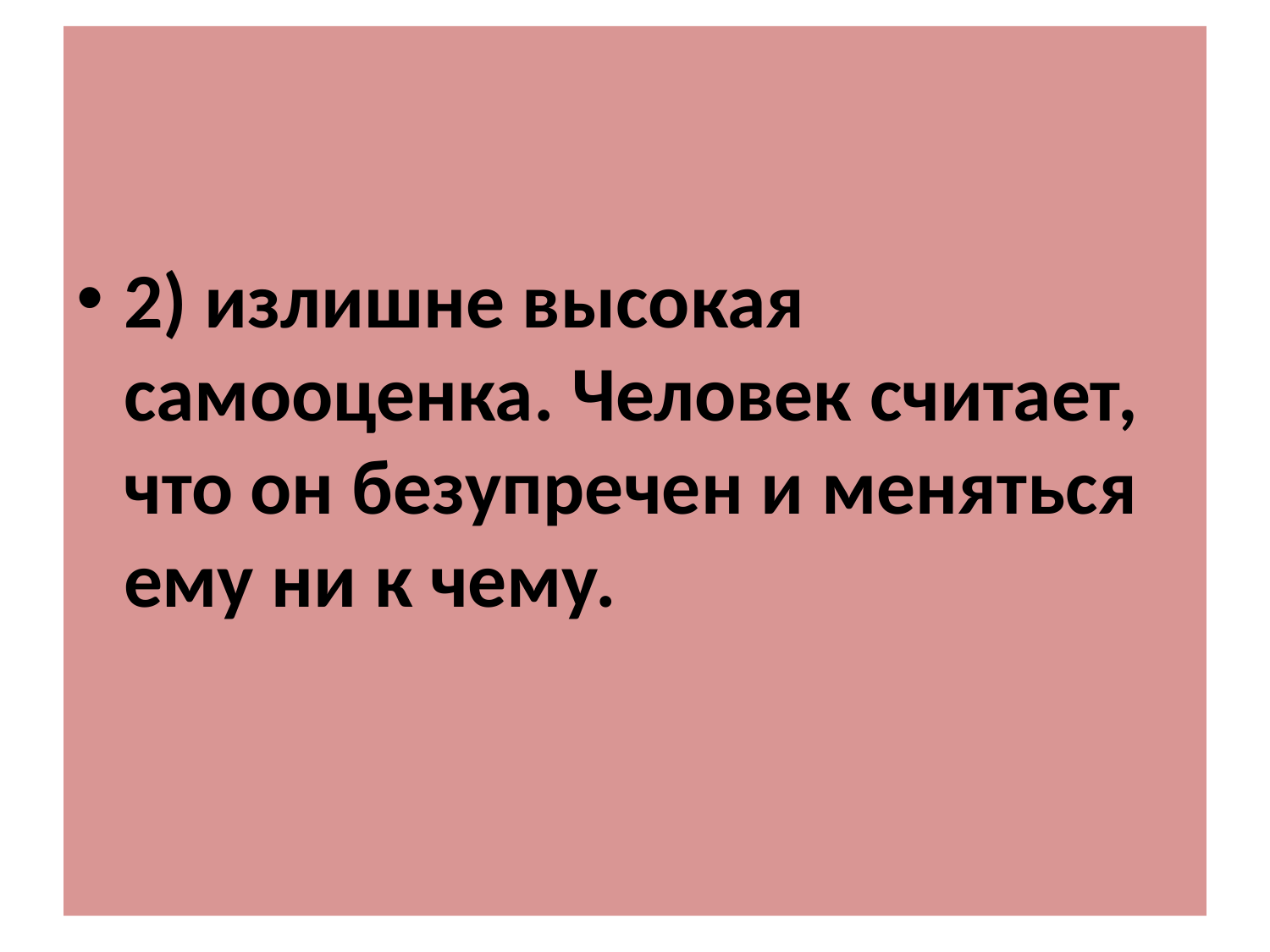

2) излишне высокая самооценка. Человек считает, что он безупречен и меняться ему ни к чему.
#